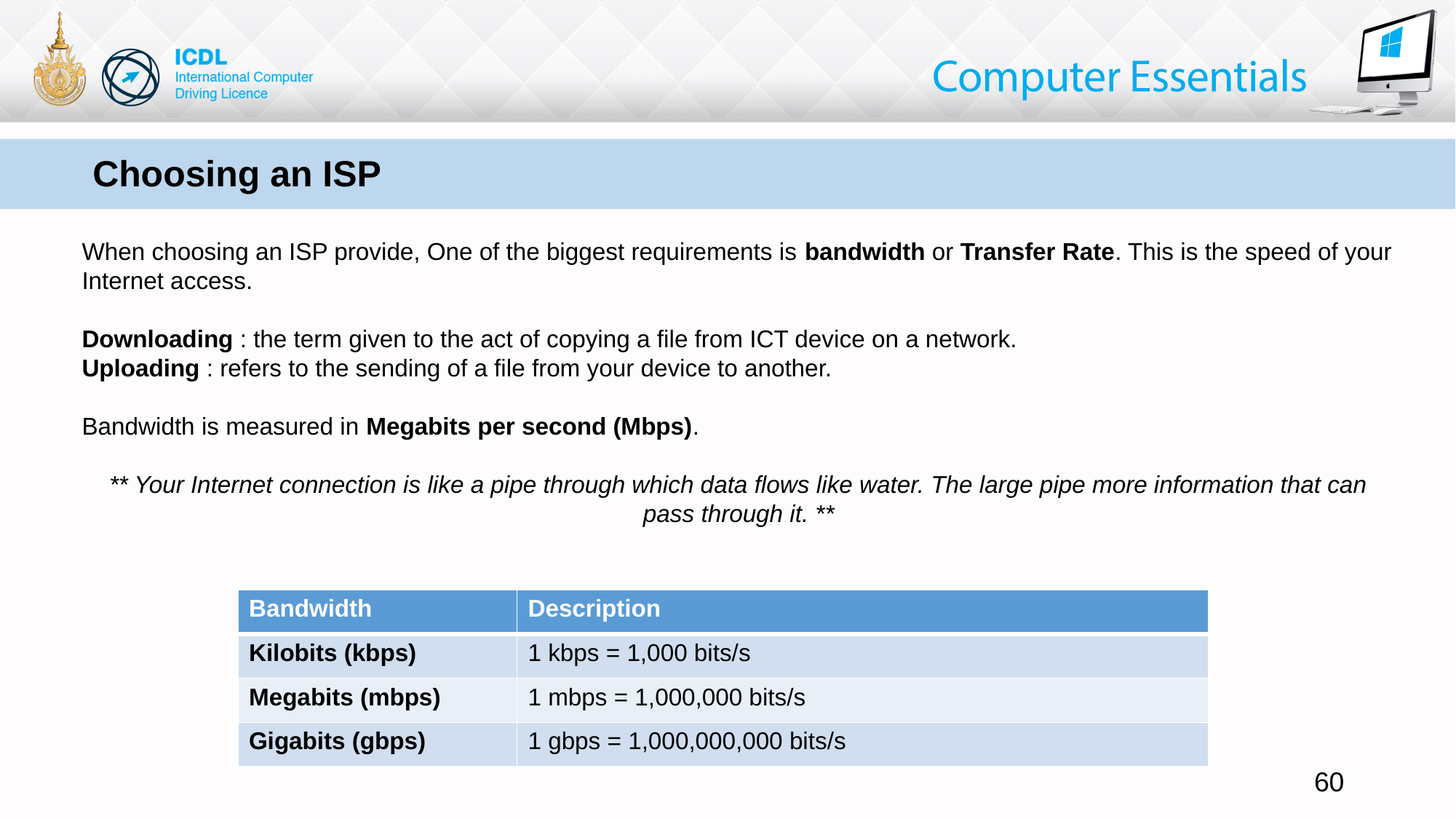

Choosing an ISP
When choosing an ISP provide, One of the biggest requirements is bandwidth or Transfer Rate. This is the speed of your Internet access.

Downloading : the term given to the act of copying a file from ICT device on a network.
Uploading : refers to the sending of a file from your device to another.

Bandwidth is measured in Megabits per second (Mbps).

** Your Internet connection is like a pipe through which data flows like water. The large pipe more information that can pass through it. **
| Bandwidth | Description |
| --- | --- |
| Kilobits (kbps) | 1 kbps = 1,000 bits/s |
| Megabits (mbps) | 1 mbps = 1,000,000 bits/s |
| Gigabits (gbps) | 1 gbps = 1,000,000,000 bits/s |
60